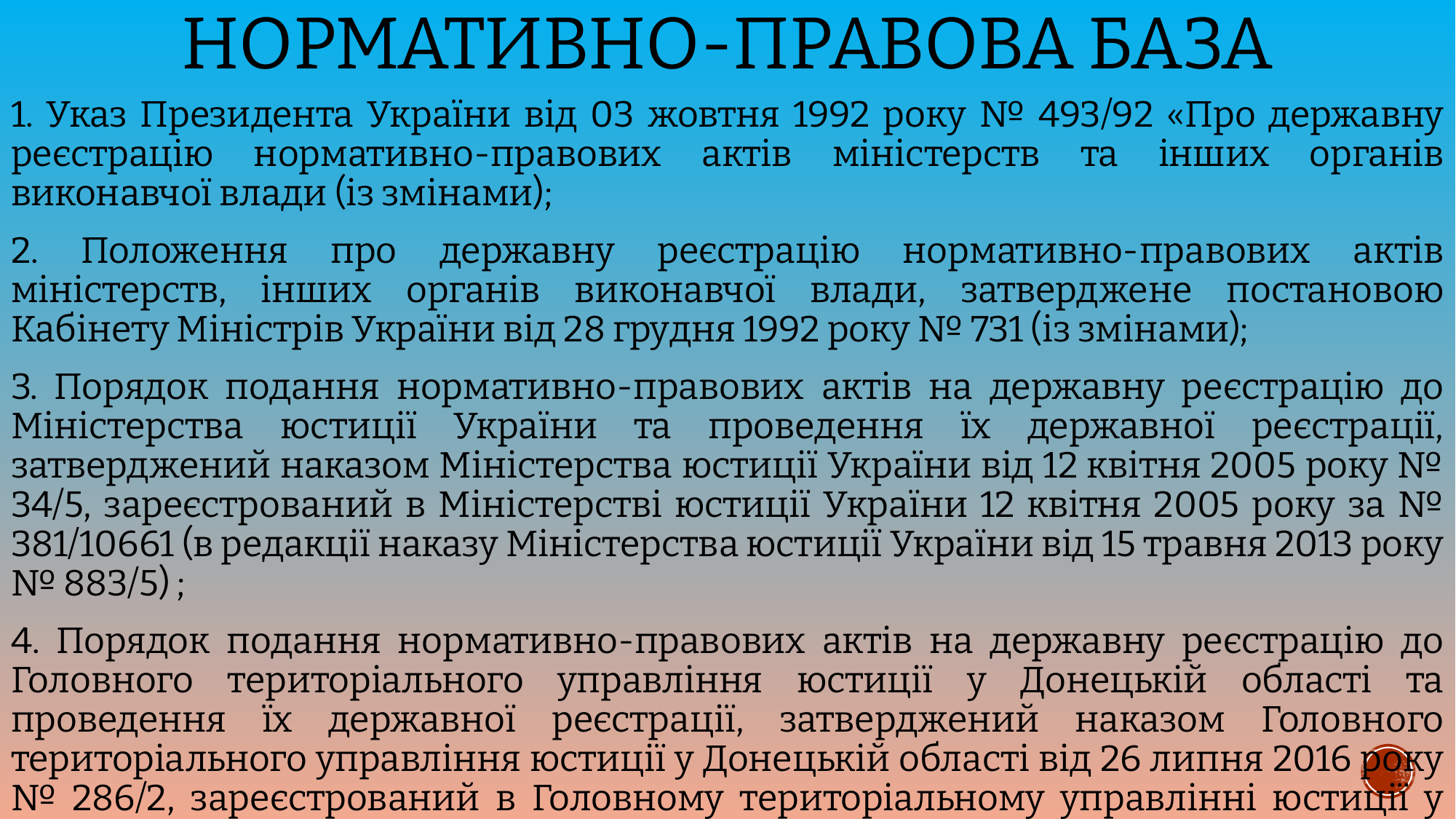

# Нормативно-правова база
1. Указ Президента України від 03 жовтня 1992 року № 493/92 «Про державну реєстрацію нормативно-правових актів міністерств та інших органів виконавчої влади (із змінами);
2. Положення про державну реєстрацію нормативно-правових актів міністерств, інших органів виконавчої влади, затверджене постановою Кабінету Міністрів України від 28 грудня 1992 року № 731 (із змінами);
3. Порядок подання нормативно-правових актів на державну реєстрацію до Міністерства юстиції України та проведення їх державної реєстрації, затверджений наказом Міністерства юстиції України від 12 квітня 2005 року № 34/5, зареєстрований в Міністерстві юстиції України 12 квітня 2005 року за № 381/10661 (в редакції наказу Міністерства юстиції України від 15 травня 2013 року № 883/5) ;
4. Порядок подання нормативно-правових актів на державну реєстрацію до Головного територіального управління юстиції у Донецькій області та проведення їх державної реєстрації, затверджений наказом Головного територіального управління юстиції у Донецькій області від 26 липня 2016 року № 286/2, зареєстрований в Головному територіальному управлінні юстиції у Донецькій області 26 липня 2016 року за № 67/2135.